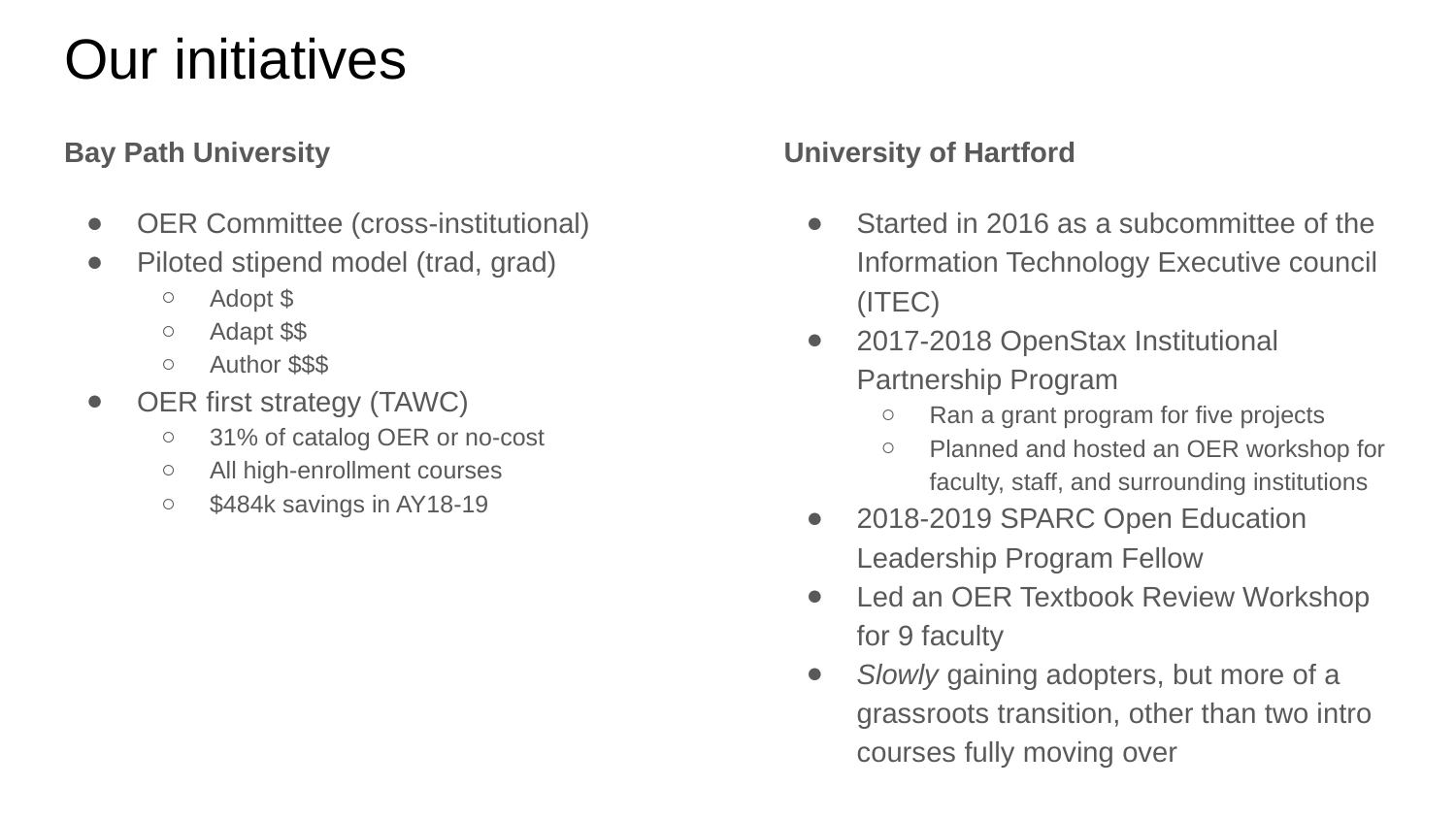

# Our initiatives
Bay Path University
OER Committee (cross-institutional)
Piloted stipend model (trad, grad)
Adopt $
Adapt $$
Author $$$
OER first strategy (TAWC)
31% of catalog OER or no-cost
All high-enrollment courses
$484k savings in AY18-19
University of Hartford
Started in 2016 as a subcommittee of the Information Technology Executive council (ITEC)
2017-2018 OpenStax Institutional Partnership Program
Ran a grant program for five projects
Planned and hosted an OER workshop for faculty, staff, and surrounding institutions
2018-2019 SPARC Open Education Leadership Program Fellow
Led an OER Textbook Review Workshop for 9 faculty
Slowly gaining adopters, but more of a grassroots transition, other than two intro courses fully moving over